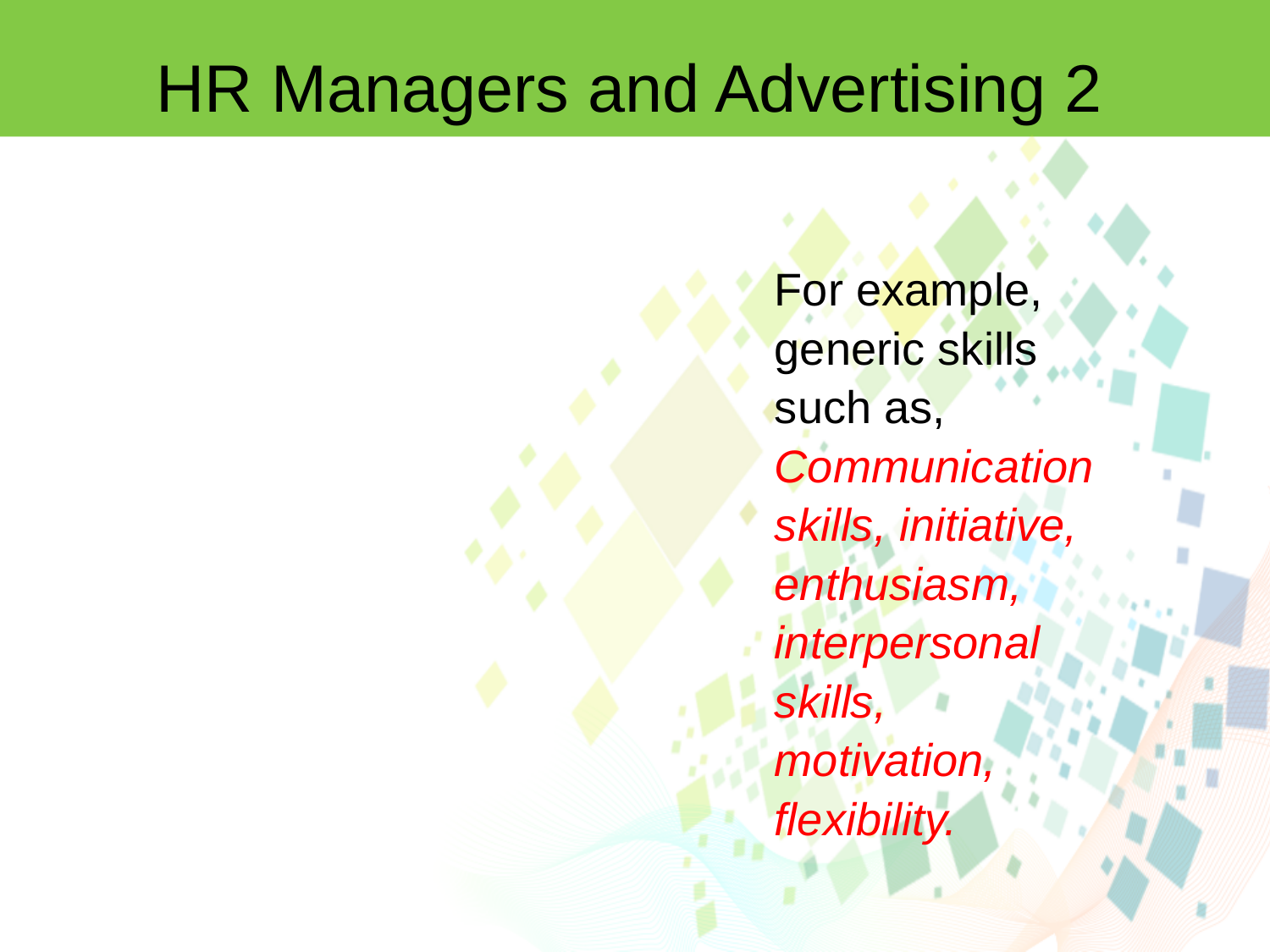

HR Managers and Advertising 2
For example, generic skills such as, Communication skills, initiative, enthusiasm, interpersonal skills, motivation, flexibility.